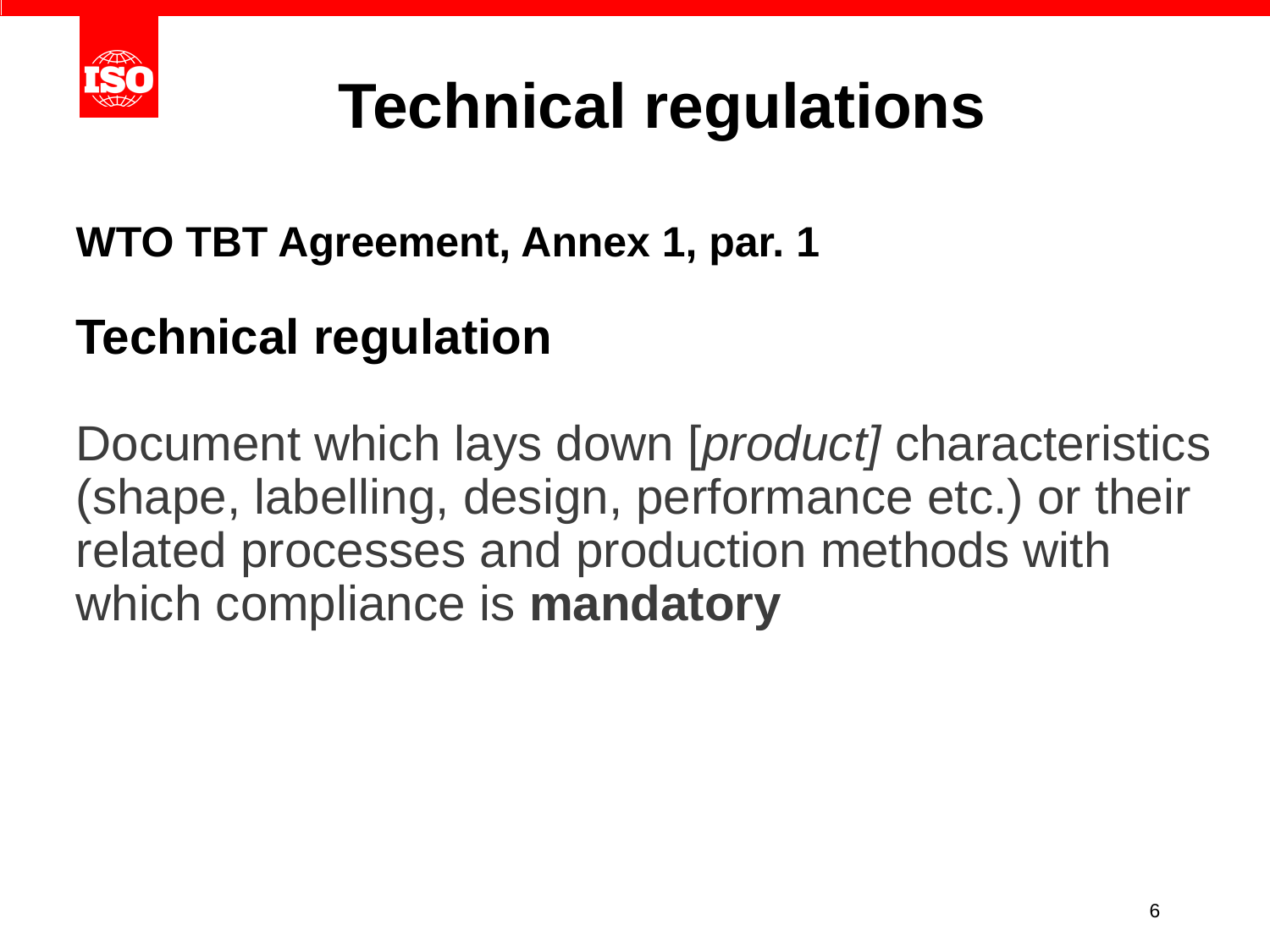

# Technical regulations

WTO TBT Agreement, Annex 1, par. 1

Technical regulation

Document which lays down [product] characteristics (shape, labelling, design, performance etc.) or their related processes and production methods with which compliance is mandatory

6